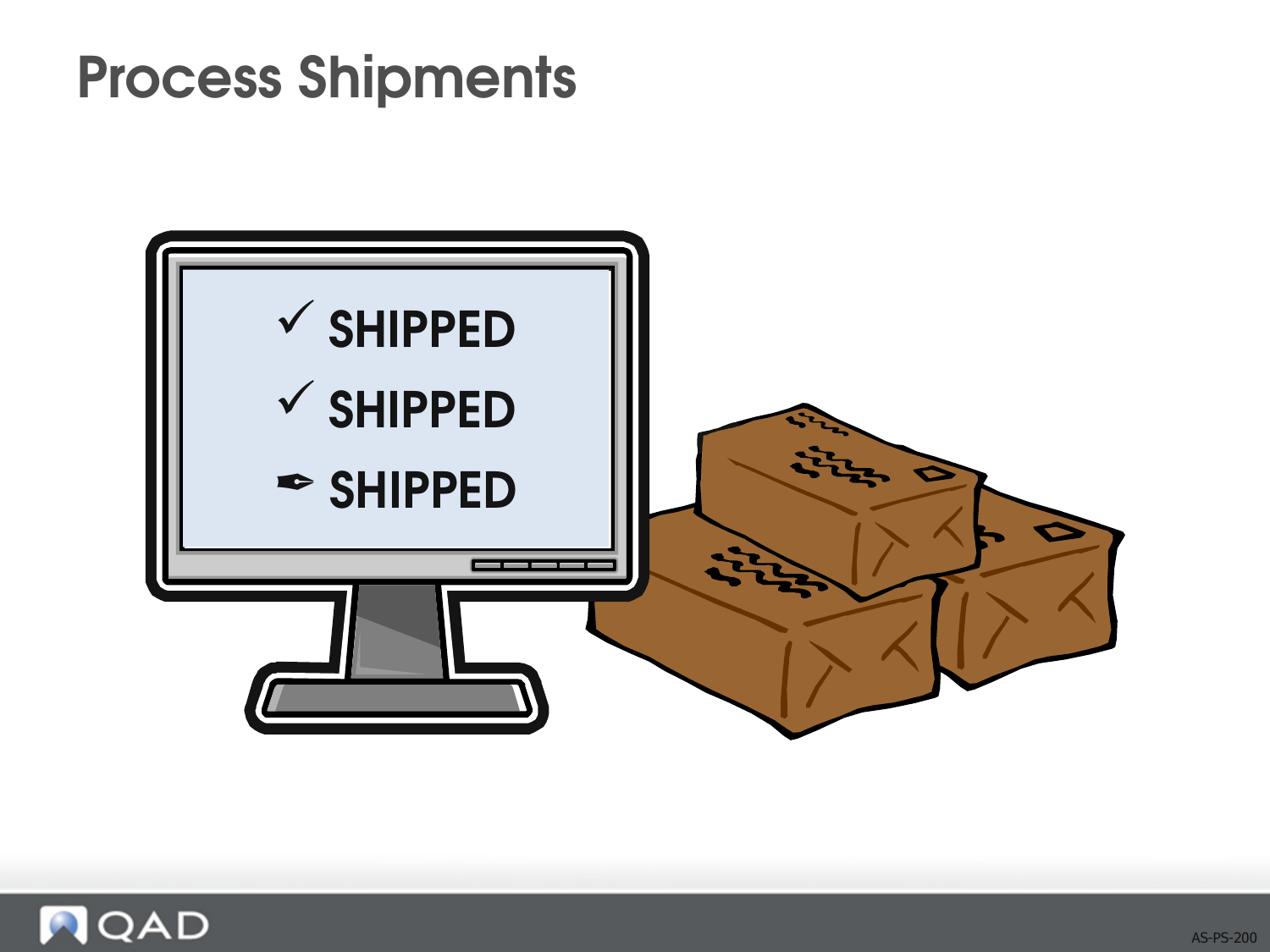

# Process Shipments

 SHIPPED

 SHIPPED

 SHIPPED

AS-PS-200